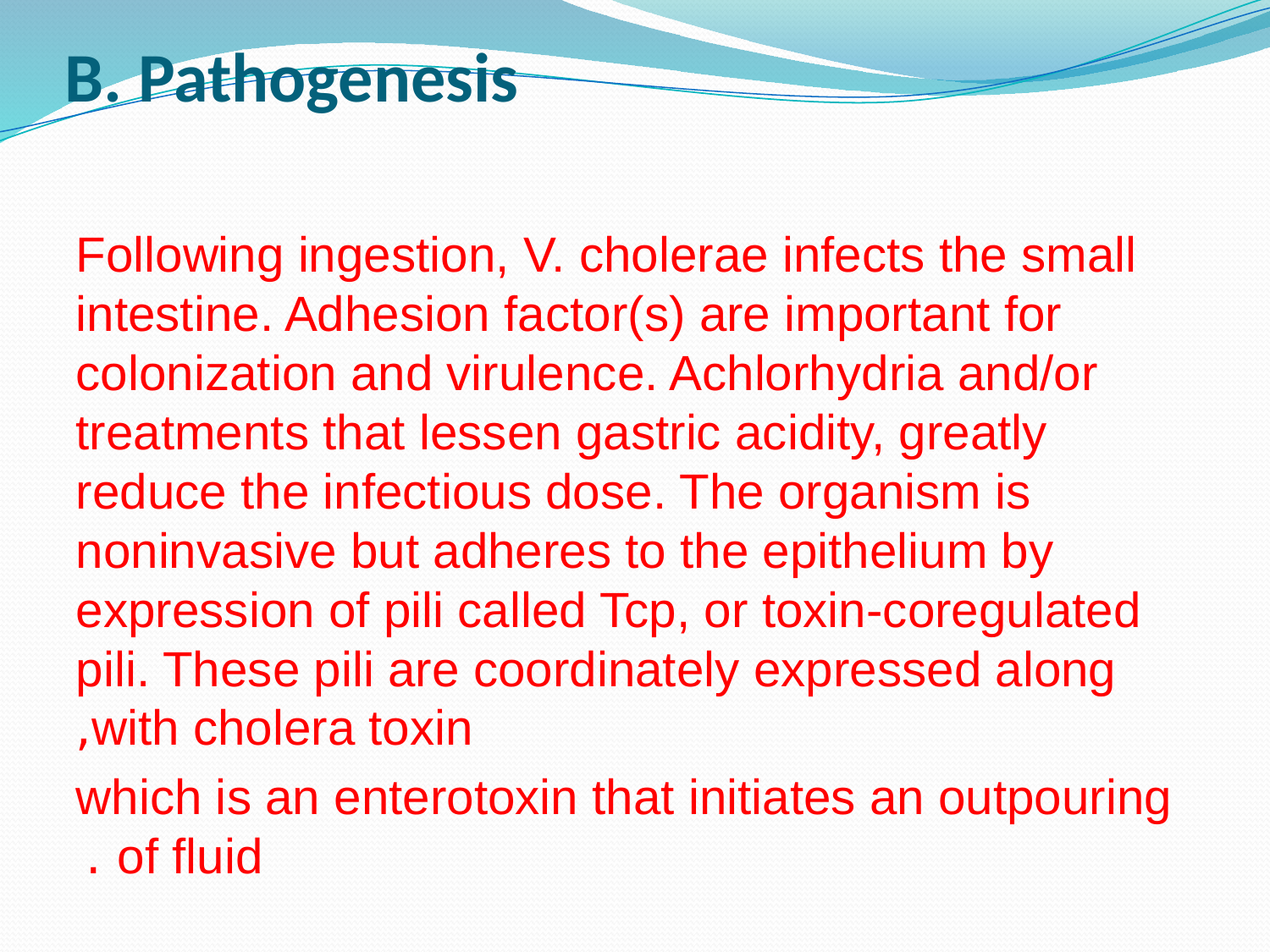

# B. Pathogenesis
Following ingestion, V. cholerae infects the small intestine. Adhesion factor(s) are important for colonization and virulence. Achlorhydria and/or treatments that lessen gastric acidity, greatly reduce the infectious dose. The organism is noninvasive but adheres to the epithelium by expression of pili called Tcp, or toxin-coregulated pili. These pili are coordinately expressed along with cholera toxin,
which is an enterotoxin that initiates an outpouring of fluid .